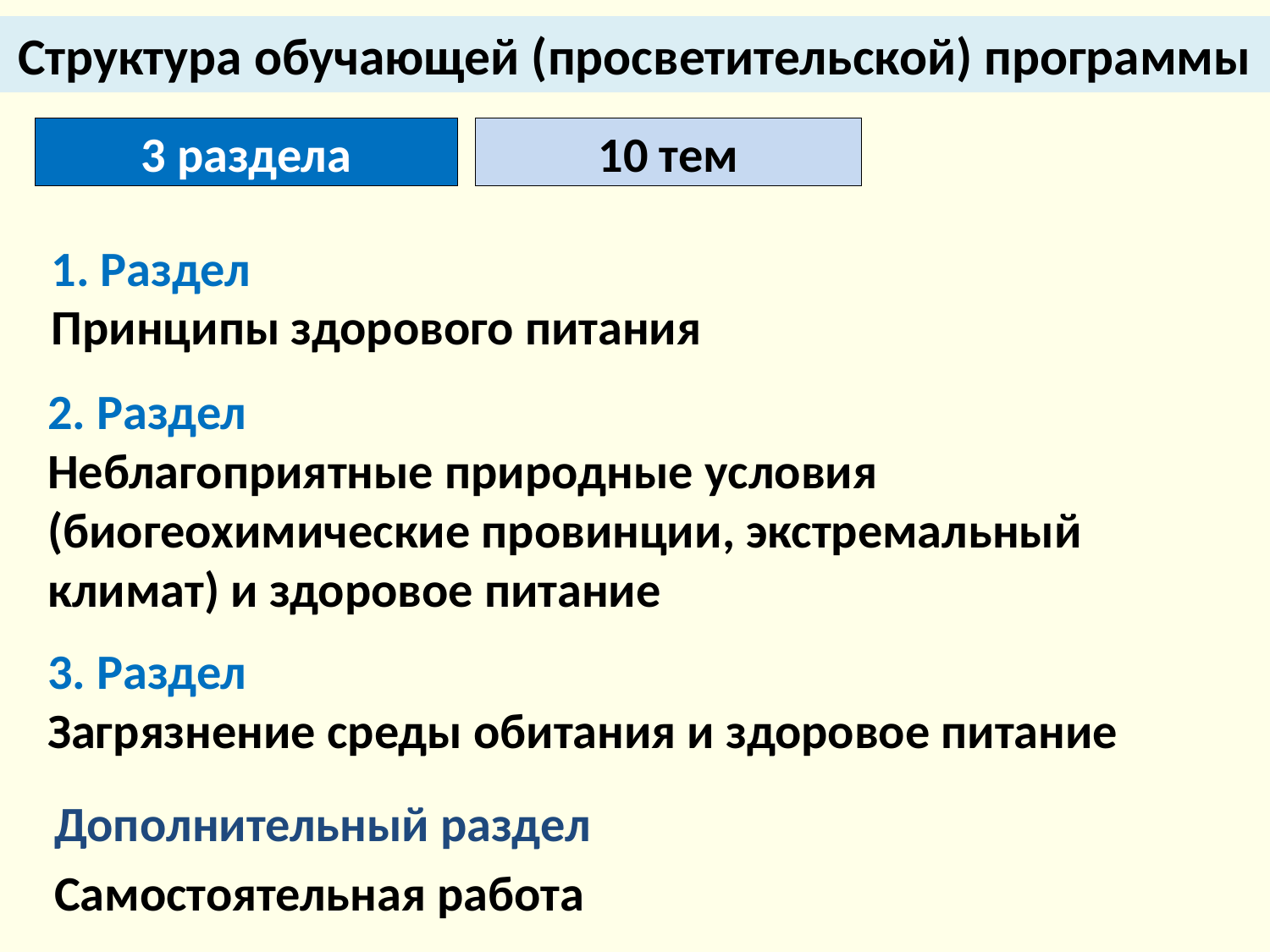

Структура обучающей (просветительской) программы
3 раздела
# 10 тем
1. Раздел
Принципы здорового питания
2. Раздел
Неблагоприятные природные условия (биогеохимические провинции, экстремальный климат) и здоровое питание
3. Раздел
Загрязнение среды обитания и здоровое питание
Дополнительный раздел
Самостоятельная работа